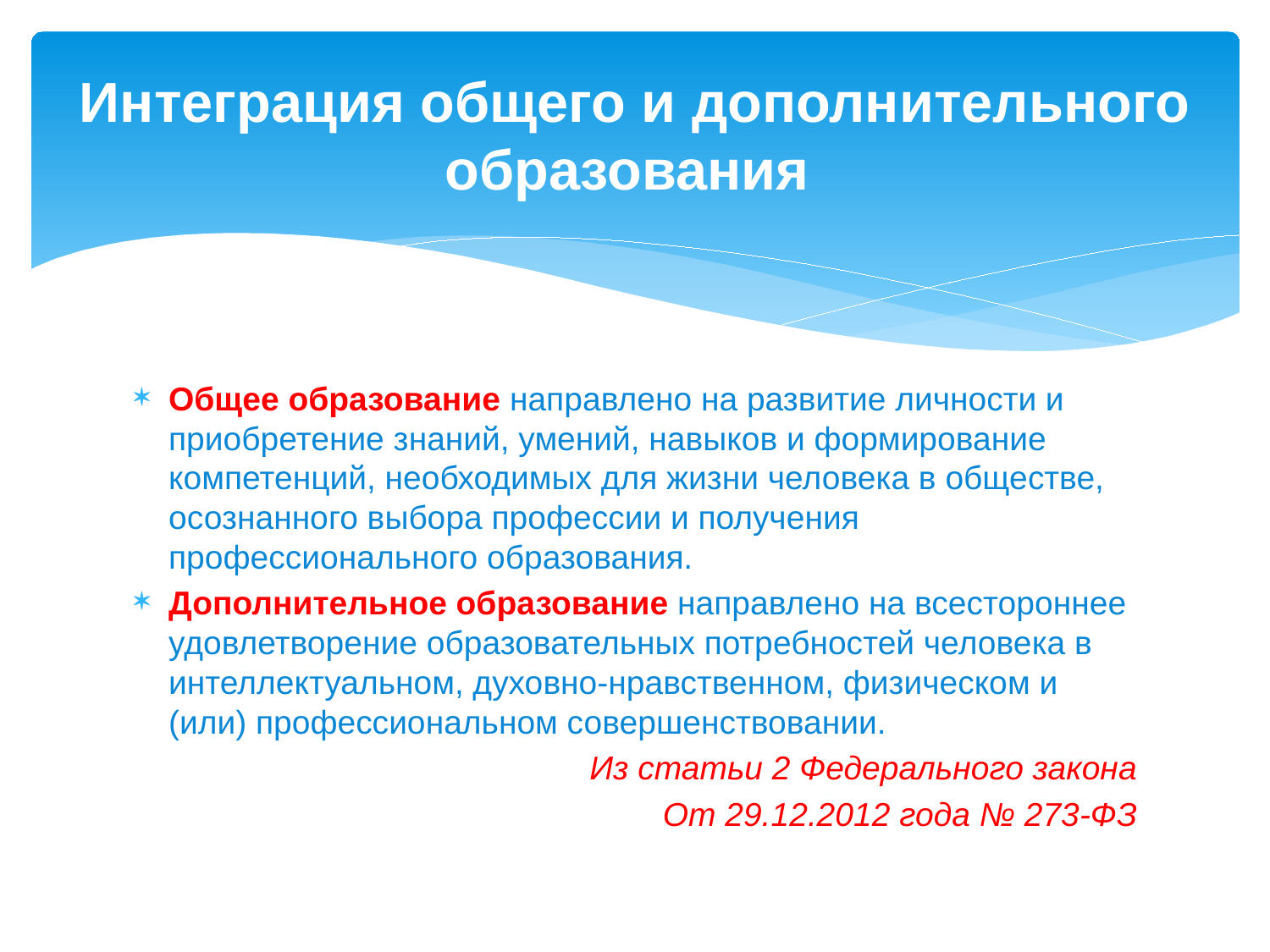

# Интеграция общего и дополнительного образования
Общее образование направлено на развитие личности и приобретение знаний, умений, навыков и формирование компетенций, необходимых для жизни человека в обществе, осознанного выбора профессии и получения профессионального образования.
Дополнительное образование направлено на всестороннее удовлетворение образовательных потребностей человека в интеллектуальном, духовно-нравственном, физическом и (или) профессиональном совершенствовании.
Из статьи 2 Федерального закона
От 29.12.2012 года № 273-ФЗ